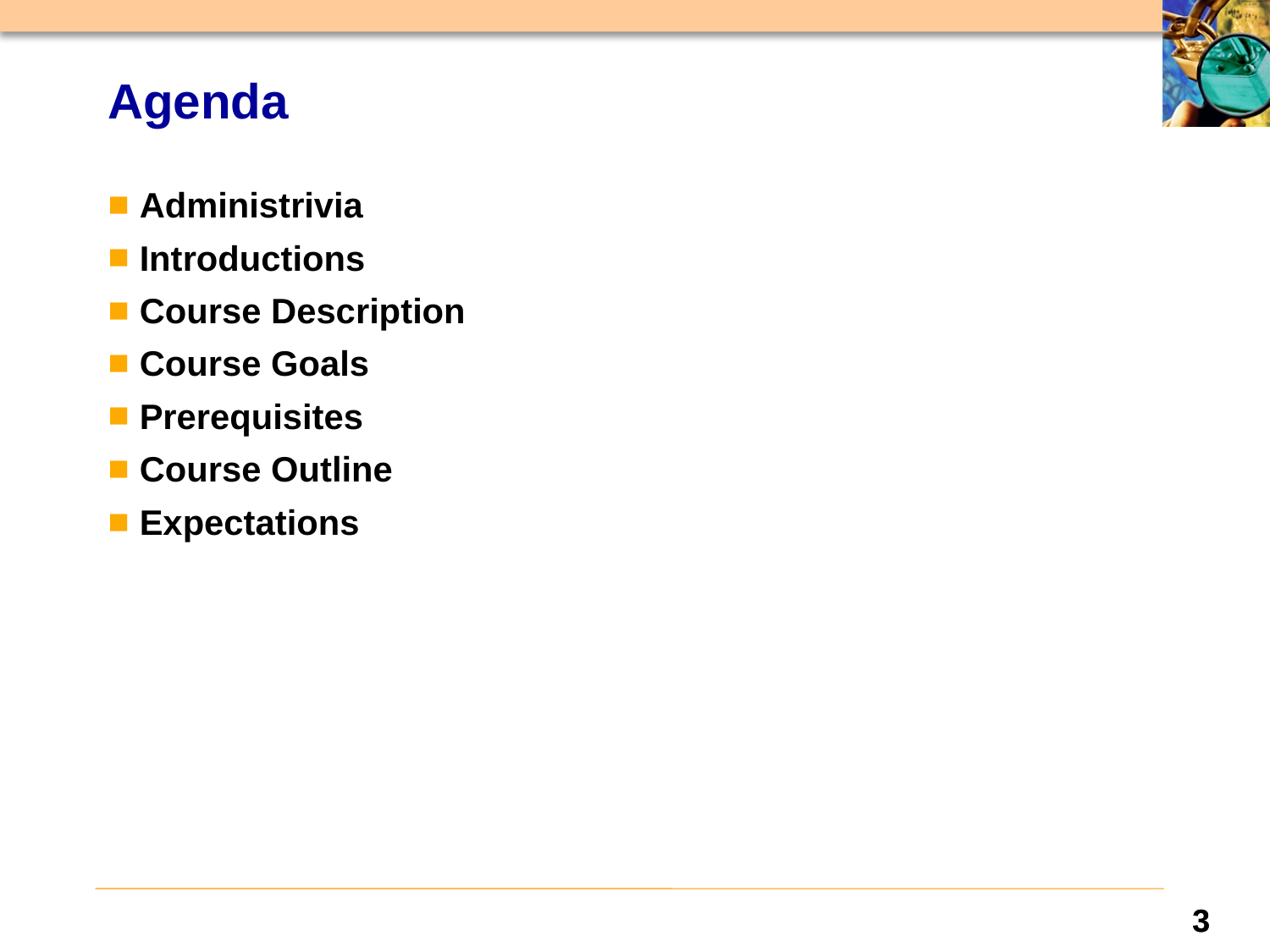

# Agenda
Administrivia
Introductions
Course Description
Course Goals
Prerequisites
Course Outline
Expectations

3